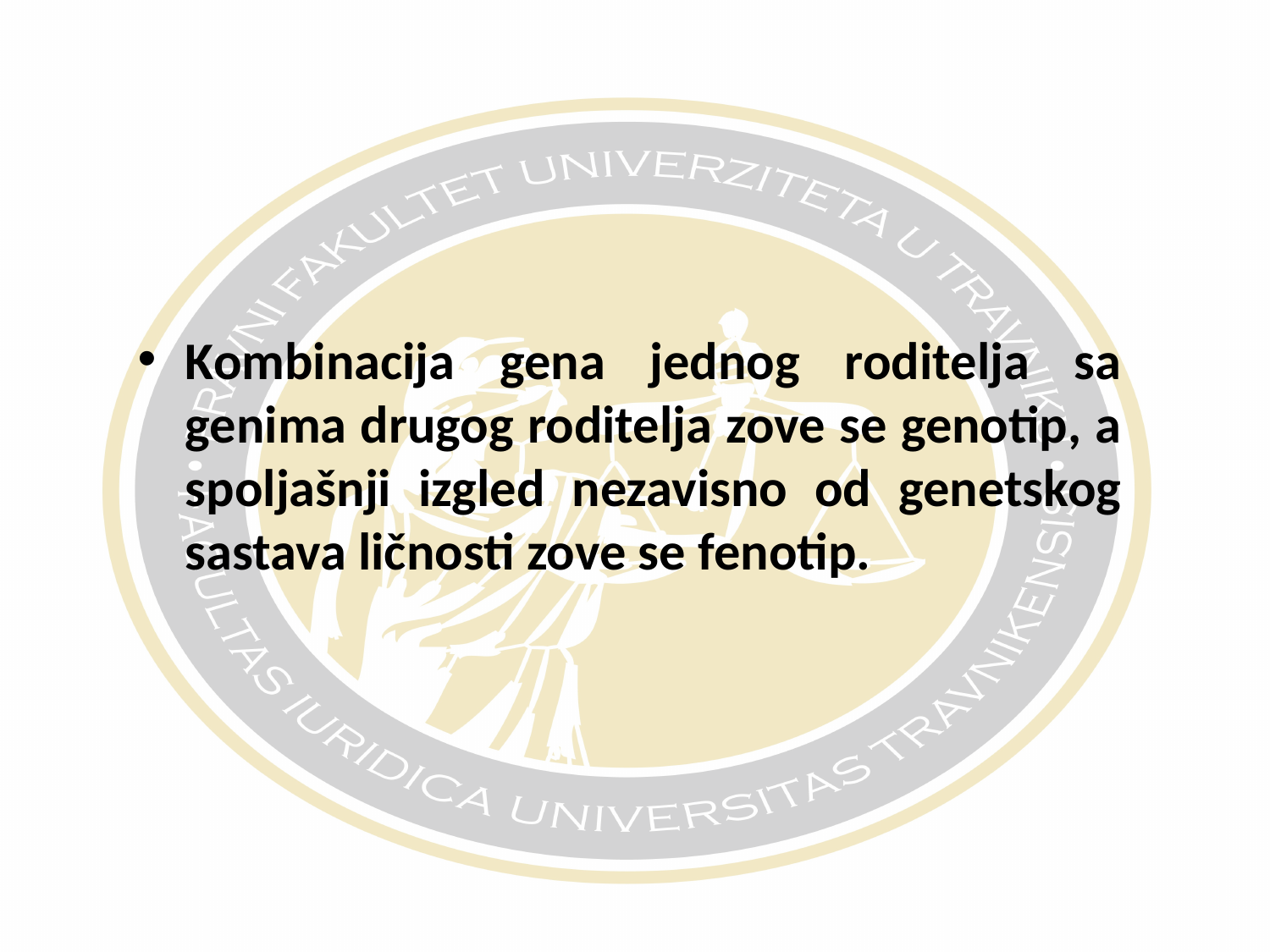

#

Kombinacija gena jednog roditelja sa genima drugog roditelja zove se genotip, a spoljašnji izgled nezavisno od genetskog sastava ličnosti zove se fenotip.